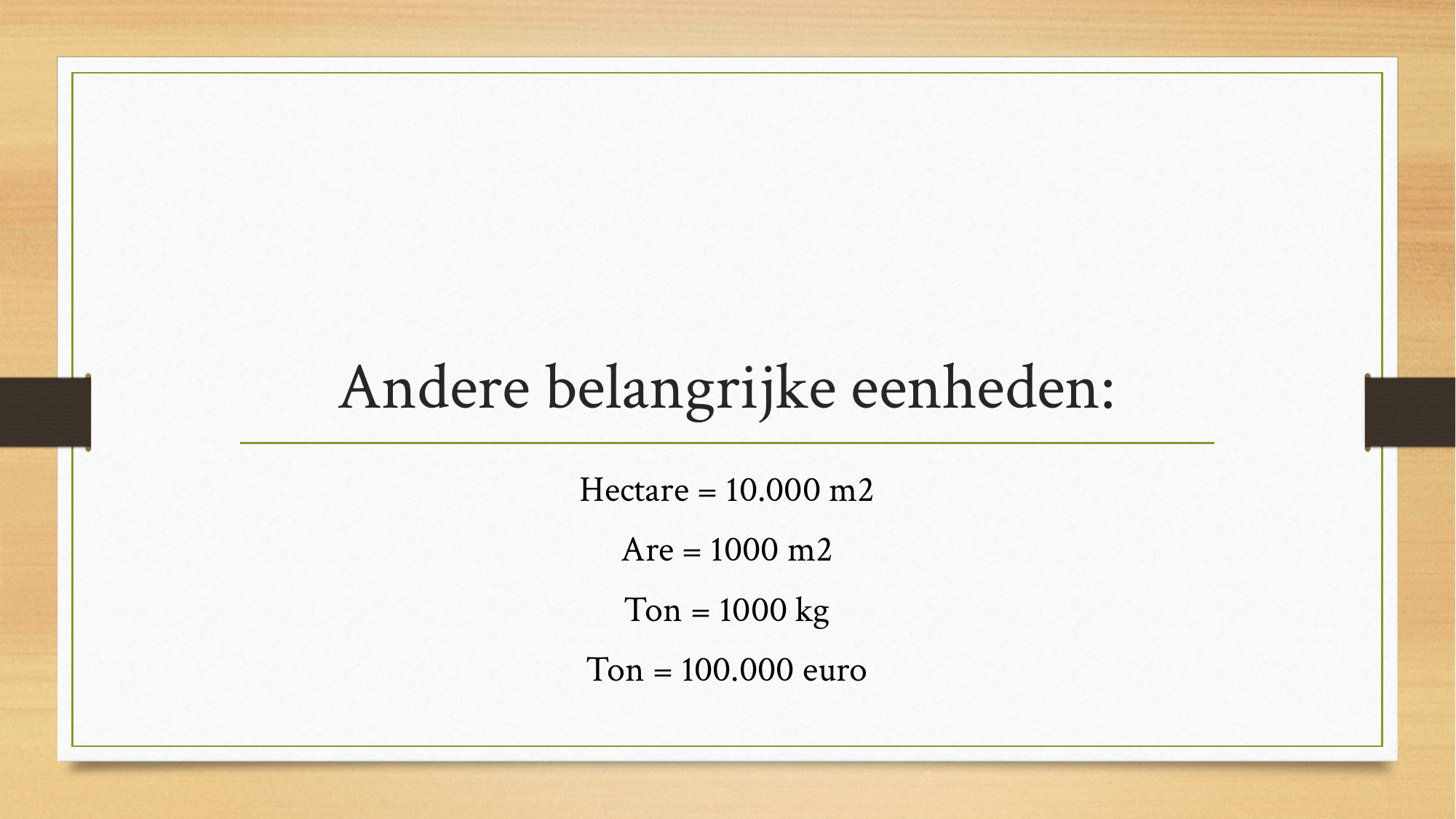

# Andere belangrijke eenheden:
Hectare = 10.000 m2
Are = 1000 m2
Ton = 1000 kg
Ton = 100.000 euro